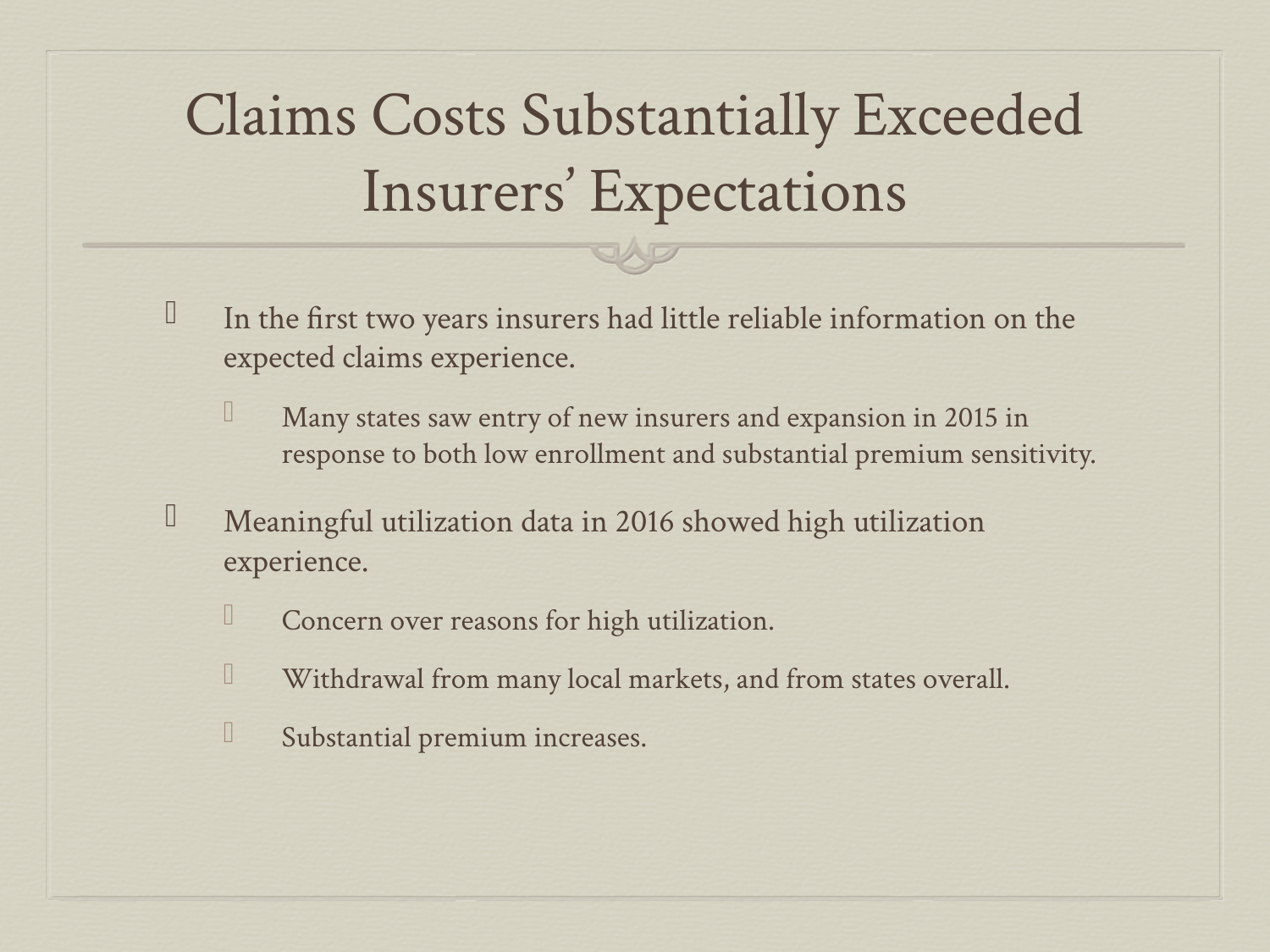

# Claims Costs Substantially Exceeded Insurers’ Expectations
In the first two years insurers had little reliable information on the expected claims experience.
Many states saw entry of new insurers and expansion in 2015 in response to both low enrollment and substantial premium sensitivity.
Meaningful utilization data in 2016 showed high utilization experience.
Concern over reasons for high utilization.
Withdrawal from many local markets, and from states overall.
Substantial premium increases.